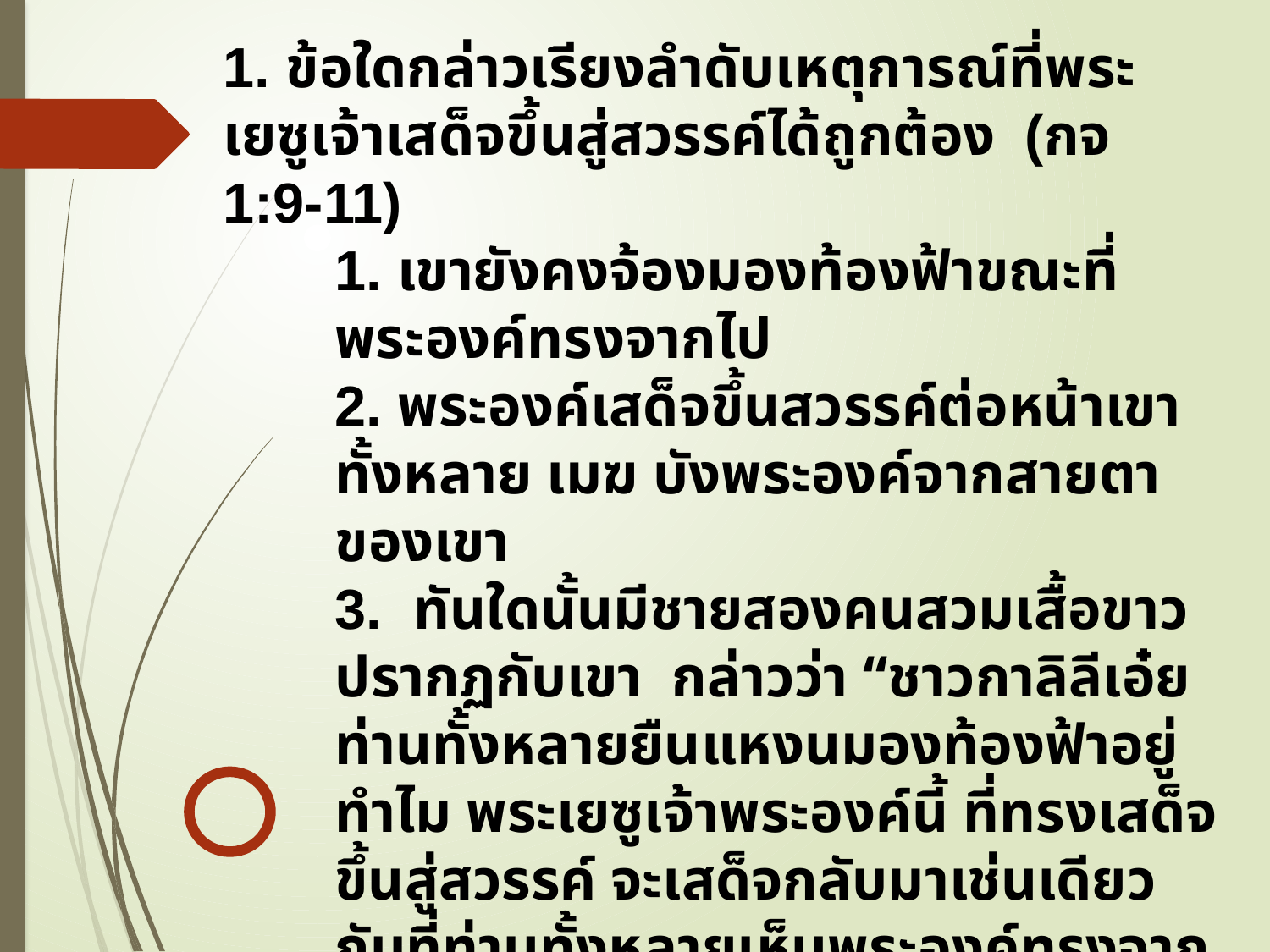

1. ข้อใดกล่าวเรียงลำดับเหตุการณ์ที่พระเยซูเจ้าเสด็จขึ้นสู่สวรรค์ได้ถูกต้อง  (กจ 1:9-11)
	1. เขายังคงจ้องมองท้องฟ้าขณะที่พระองค์ทรงจากไป
	2. พระองค์เสด็จขึ้นสวรรค์ต่อหน้าเขาทั้งหลาย เมฆ บังพระองค์จากสายตาของเขา
	3.  ทันใดนั้นมีชายสองคนสวมเสื้อขาวปรากฏกับเขา  กล่าวว่า “ชาวกาลิลีเอ๋ย ท่านทั้งหลายยืนแหงนมองท้องฟ้าอยู่ทำไม พระเยซูเจ้าพระองค์นี้ ที่ทรงเสด็จขึ้นสู่สวรรค์ จะเสด็จกลับมาเช่นเดียว กับที่ท่านทั้งหลายเห็นพระองค์ทรงจากไปสู่สวรรค์”

ก.  ข้อ  2 -1 - 3 				ข.  ข้อ 1- 2 -3
ค.  ข้อ  3 -2 -1				ง.  ข้อ  2-3 -1